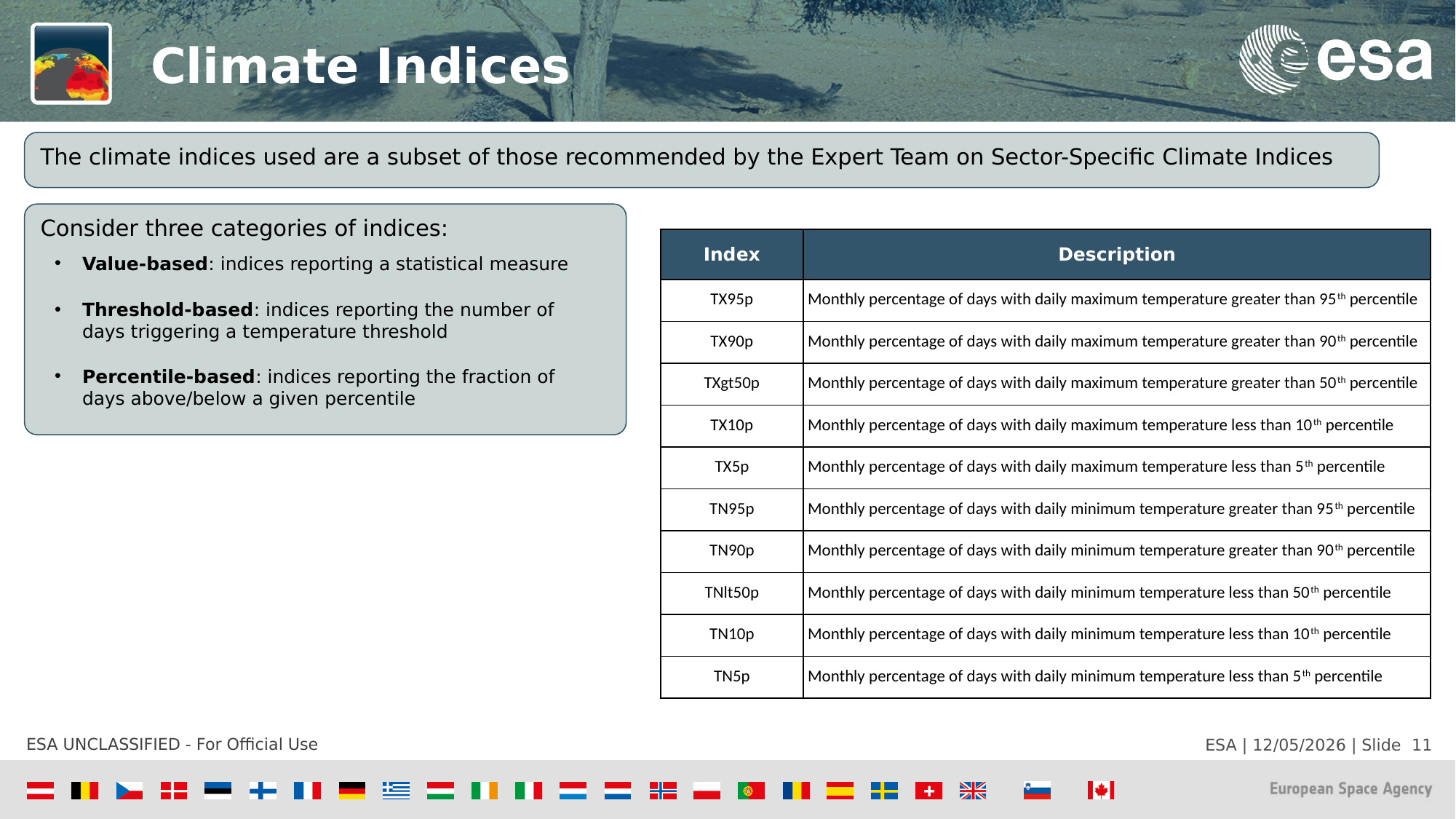

Climate Indices

The climate indices used are a subset of those recommended by the Expert Team on Sector-Specific Climate Indices

Consider three categories of indices:
| Index | Description |
| --- | --- |
| TX95p | Monthly percentage of days with daily maximum temperature greater than 95th percentile |
| TX90p | Monthly percentage of days with daily maximum temperature greater than 90th percentile |
| TXgt50p | Monthly percentage of days with daily maximum temperature greater than 50th percentile |
| TX10p | Monthly percentage of days with daily maximum temperature less than 10th percentile |
| TX5p | Monthly percentage of days with daily maximum temperature less than 5th percentile |
| TN95p | Monthly percentage of days with daily minimum temperature greater than 95th percentile |
| TN90p | Monthly percentage of days with daily minimum temperature greater than 90th percentile |
| TNlt50p | Monthly percentage of days with daily minimum temperature less than 50th percentile |
| TN10p | Monthly percentage of days with daily minimum temperature less than 10th percentile |
| TN5p | Monthly percentage of days with daily minimum temperature less than 5th percentile |
Value-based: indices reporting a statistical measure
Threshold-based: indices reporting the number of days triggering a temperature threshold
Percentile-based: indices reporting the fraction of days above/below a given percentile